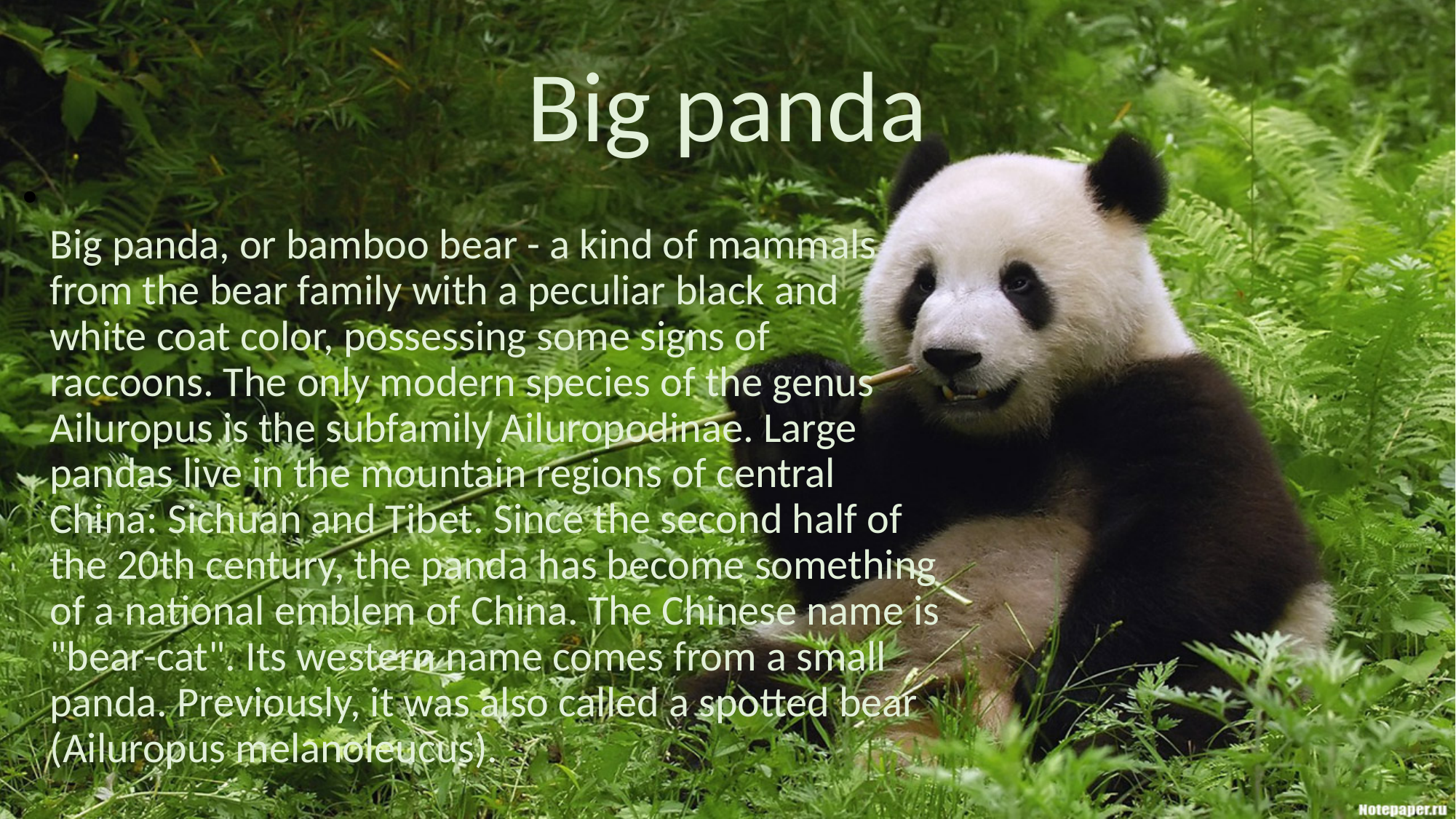

# Big panda
Big panda, or bamboo bear - a kind of mammals from the bear family with a peculiar black and white coat color, possessing some signs of raccoons. The only modern species of the genus Ailuropus is the subfamily Ailuropodinae. Large pandas live in the mountain regions of central China: Sichuan and Tibet. Since the second half of the 20th century, the panda has become something of a national emblem of China. The Chinese name is "bear-cat". Its western name comes from a small panda. Previously, it was also called a spotted bear (Ailuropus melanoleucus).